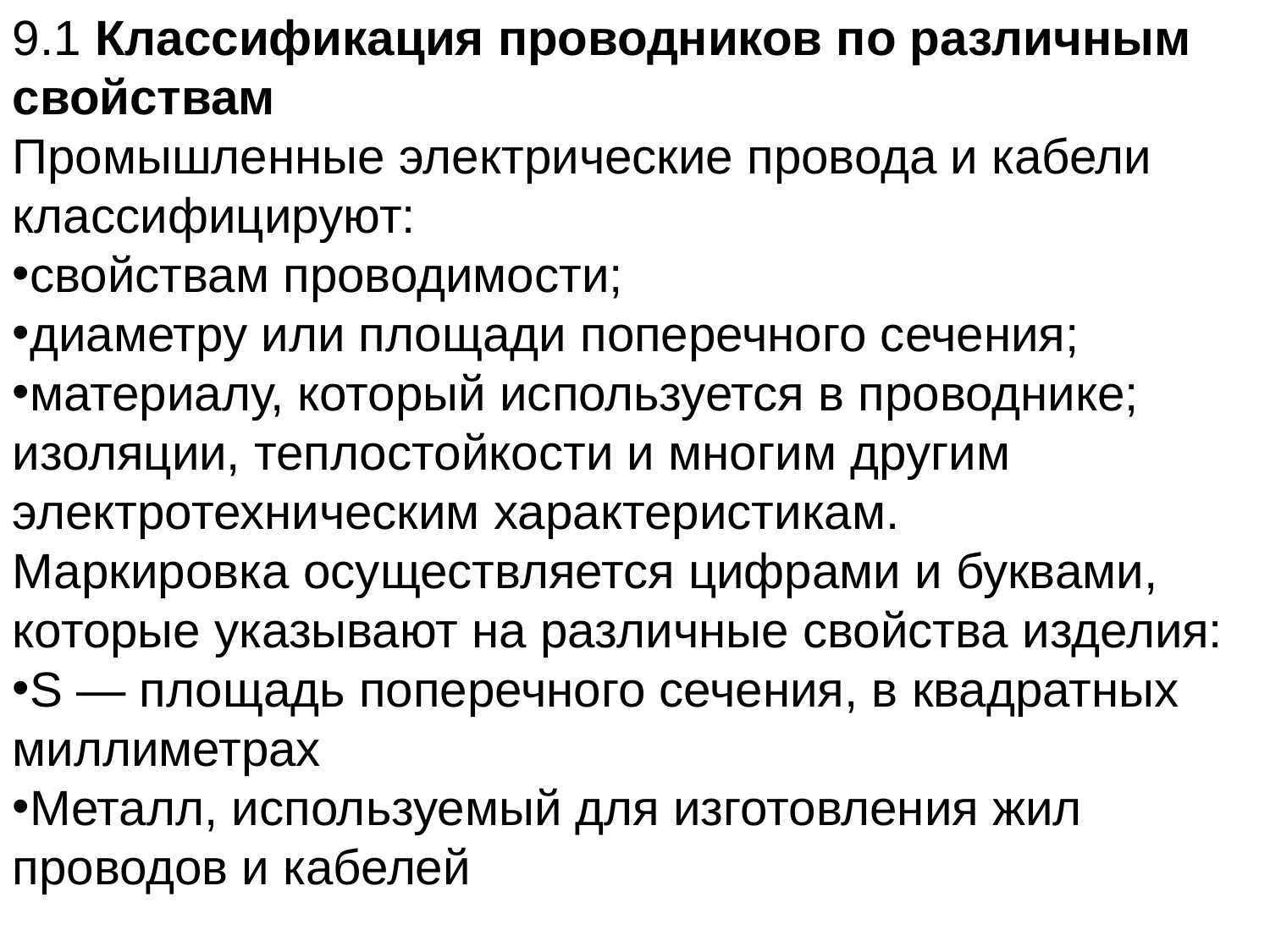

9.1 Классификация проводников по различным свойствам
Промышленные электрические провода и кабели классифицируют:
свойствам проводимости;
диаметру или площади поперечного сечения;
материалу, который используется в проводнике;
изоляции, теплостойкости и многим другим электротехническим характеристикам.
Маркировка осуществляется цифрами и буквами, которые указывают на различные свойства изделия:
S — площадь поперечного сечения, в квадратных миллиметрах
Металл, используемый для изготовления жил проводов и кабелей